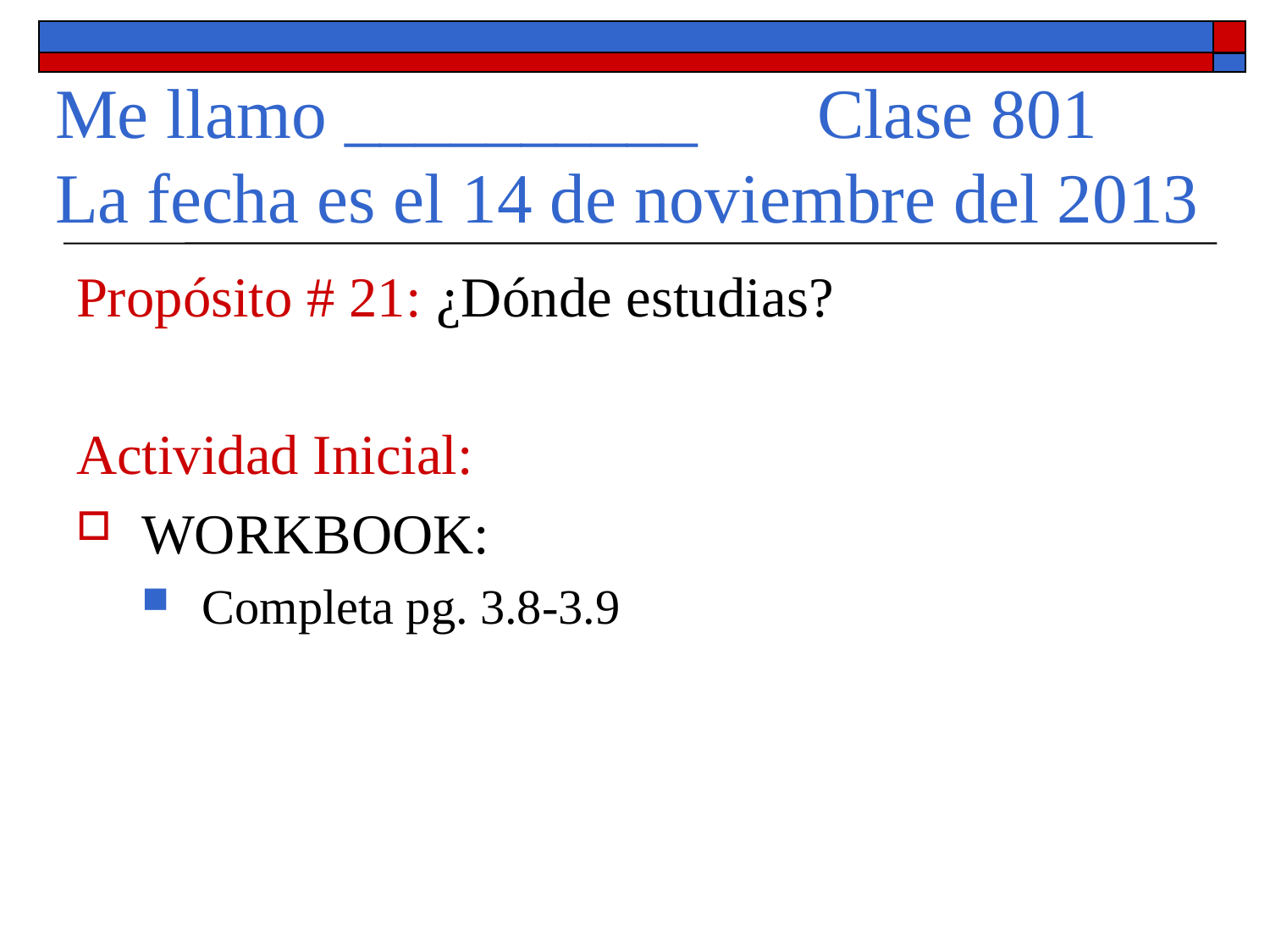

# Me llamo __________	Clase 801 La fecha es el 14 de noviembre del 2013
Propósito # 21: ¿Dónde estudias?

Actividad Inicial:
WORKBOOK:
Completa pg. 3.8-3.9